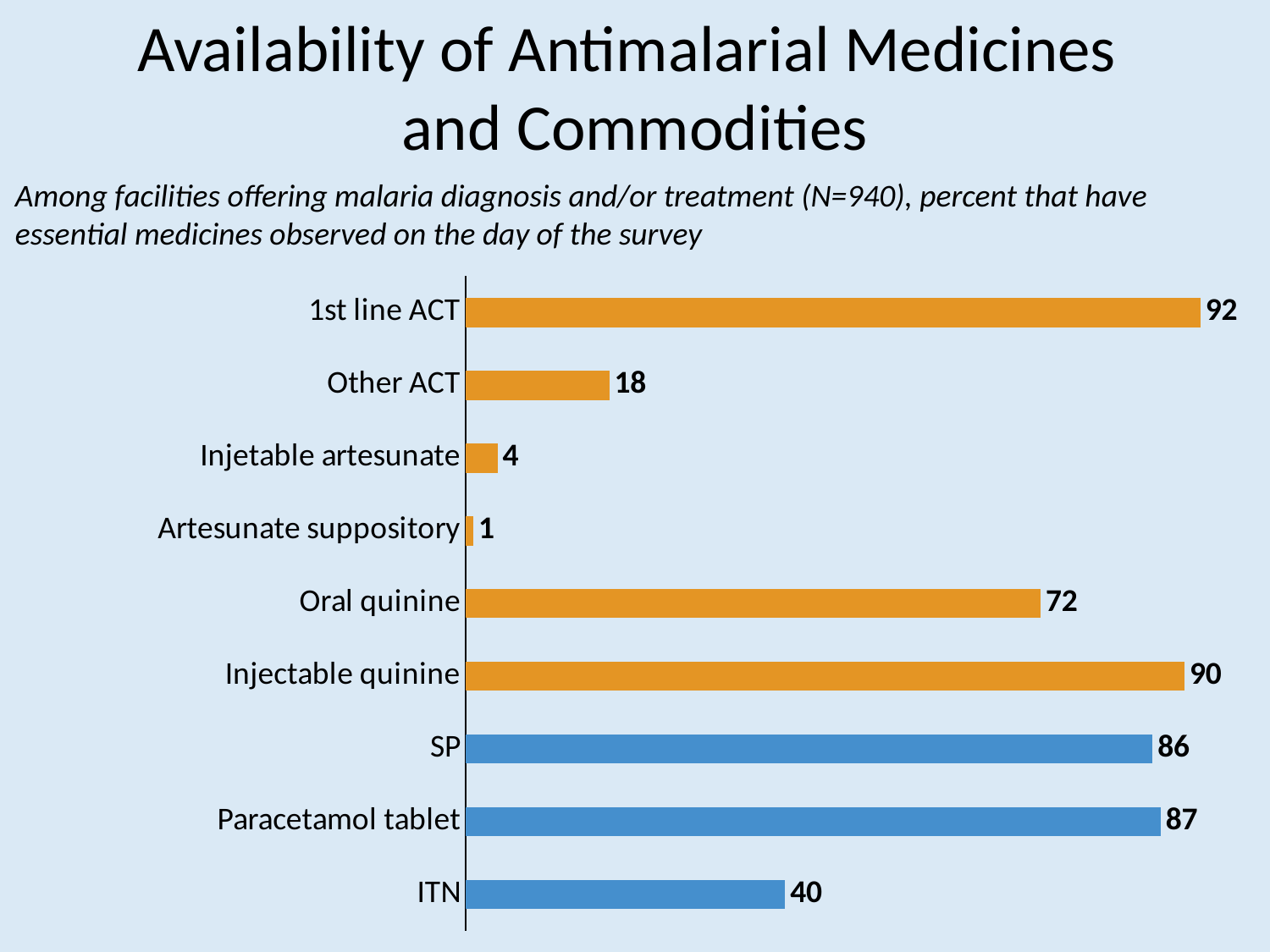

# Availability of Antimalarial Medicines and Commodities
Among facilities offering malaria diagnosis and/or treatment (N=940), percent that have essential medicines observed on the day of the survey

### Chart

| Category | Column1 |
|---|---|
| ITN | 40.0 |
| Paracetamol tablet | 87.0 |
| SP | 86.0 |
| Injectable quinine | 90.0 |
| Oral quinine | 72.0 |
| Artesunate suppository | 1.0 |
| Injetable artesunate | 4.0 |
| Other ACT | 18.0 |
| 1st line ACT | 92.0 |